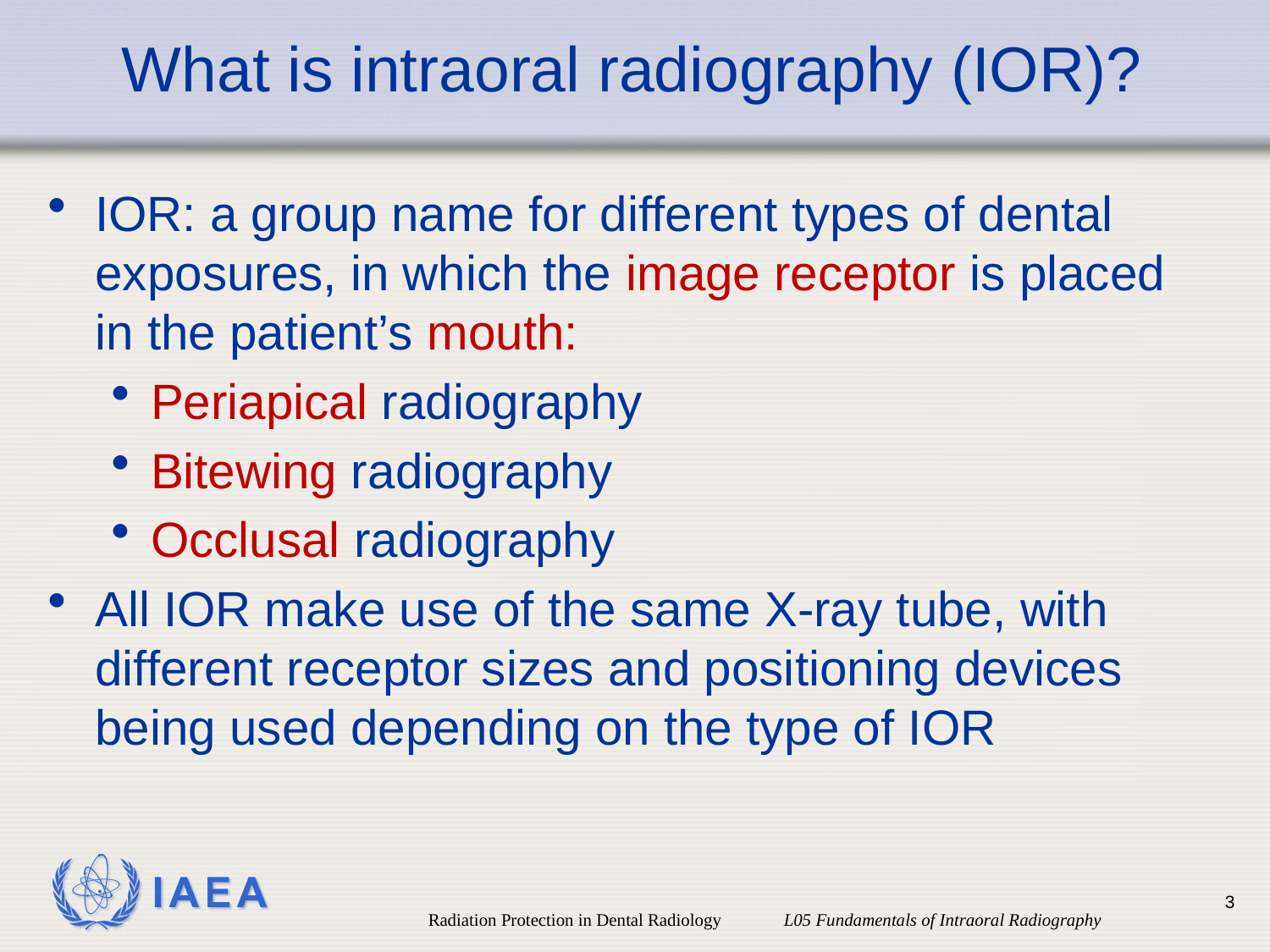

# What is intraoral radiography (IOR)?
IOR: a group name for different types of dental exposures, in which the image receptor is placed in the patient’s mouth:
Periapical radiography
Bitewing radiography
Occlusal radiography
All IOR make use of the same X-ray tube, with different receptor sizes and positioning devices being used depending on the type of IOR
3
Radiation Protection in Dental Radiology              L05 Fundamentals of Intraoral Radiography